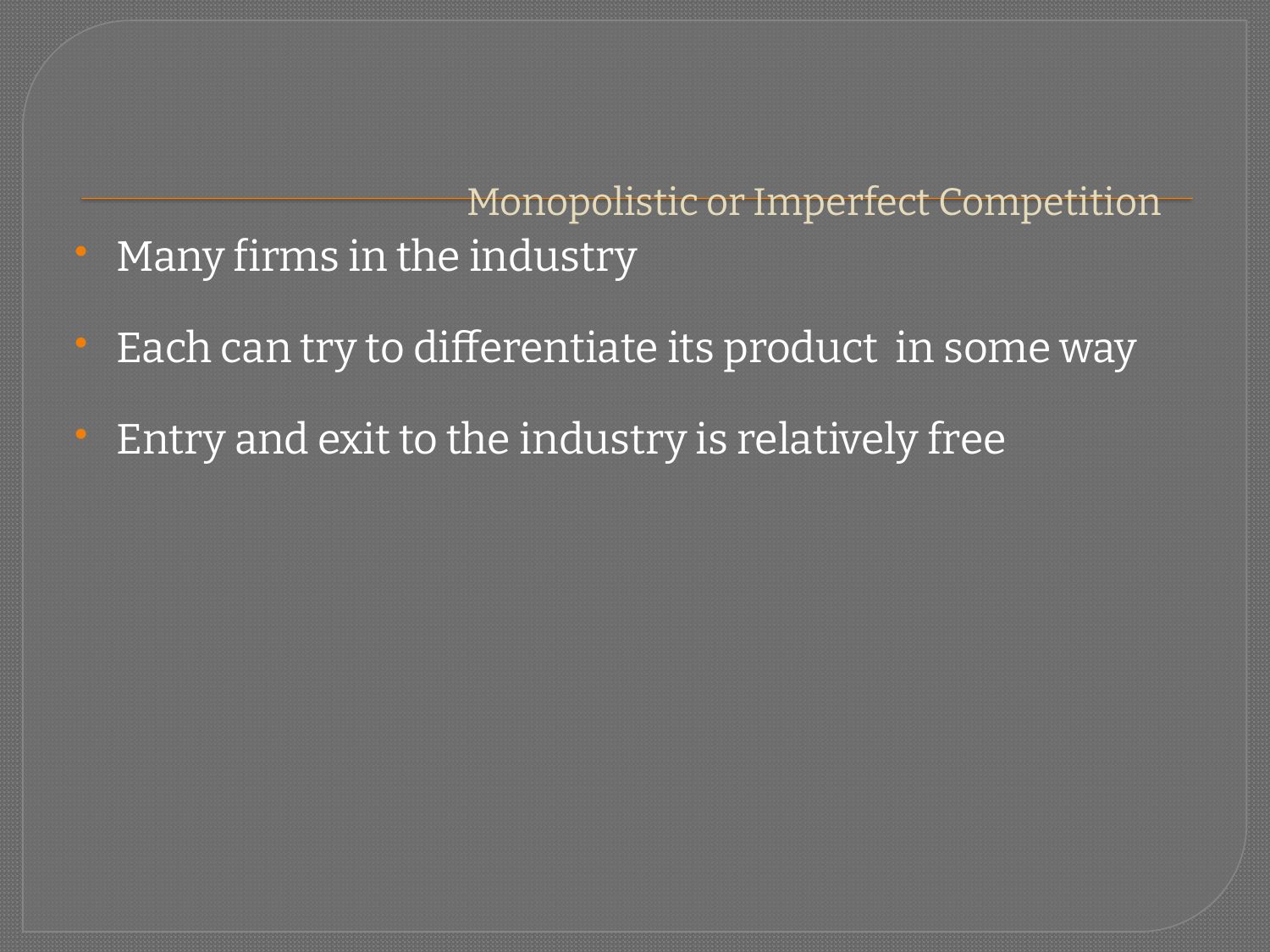

# Monopolistic or Imperfect Competition
Many firms in the industry

Each can try to differentiate its product  in some way

Entry and exit to the industry is relatively free